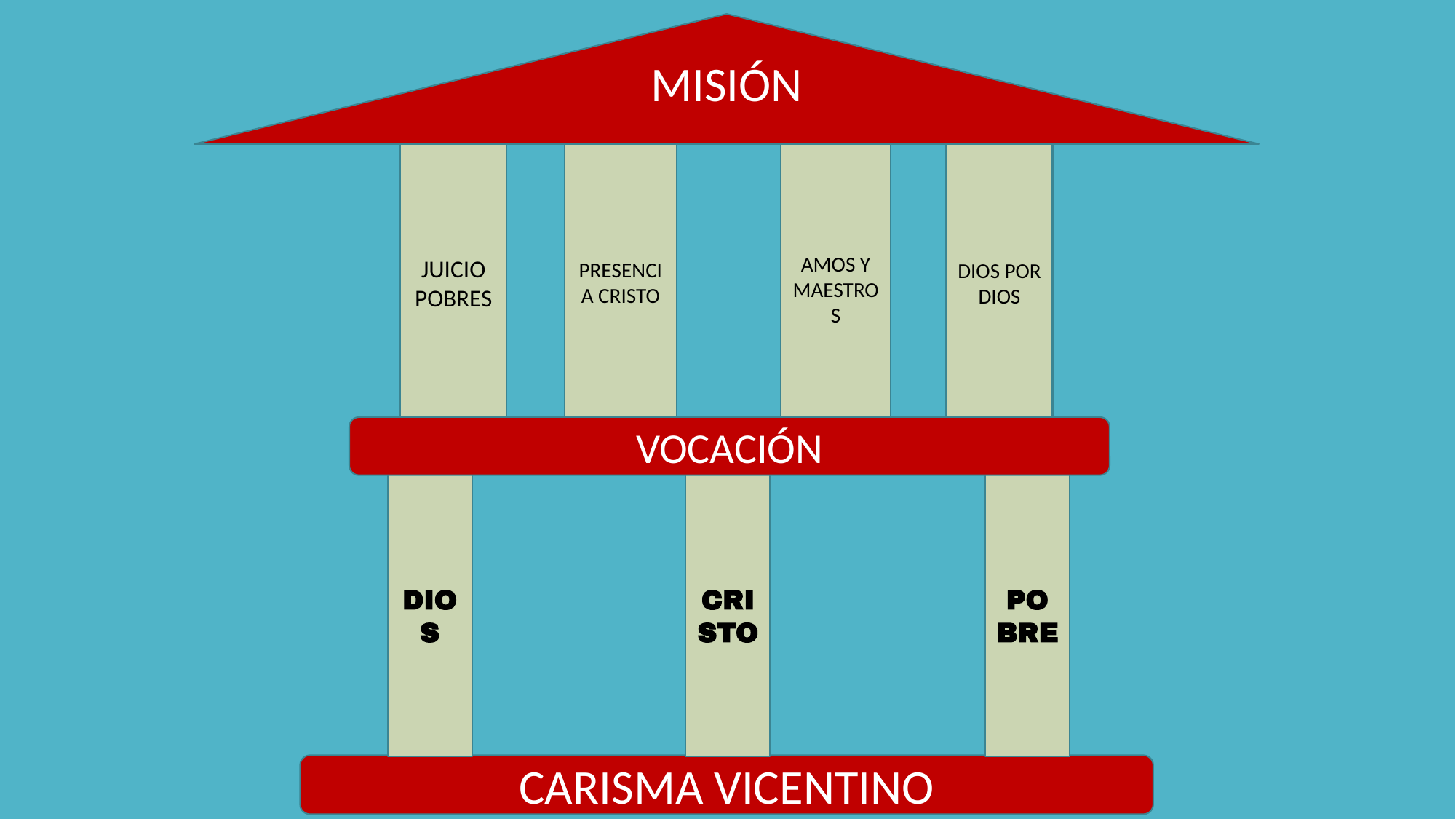

MISIÓN

PRESENCIA CRISTO
AMOS Y MAESTROS
DIOS POR DIOS
JUICIO POBRES
VOCACIÓN
CRISTO
DIOS
POBRE
CARISMA VICENTINO